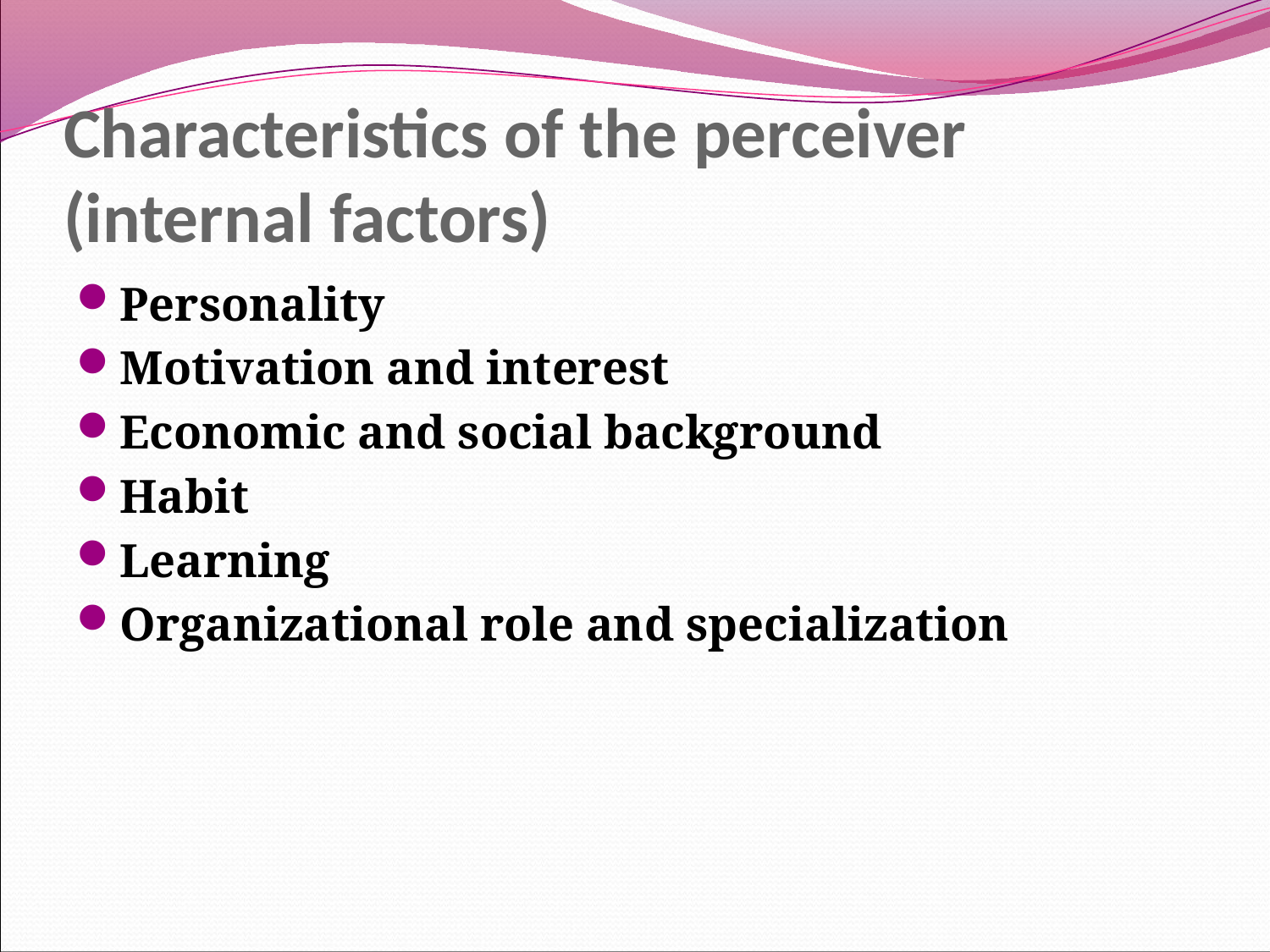

# Characteristics of the perceiver (internal factors)
Personality
Motivation and interest
Economic and social background
Habit
Learning
Organizational role and specialization